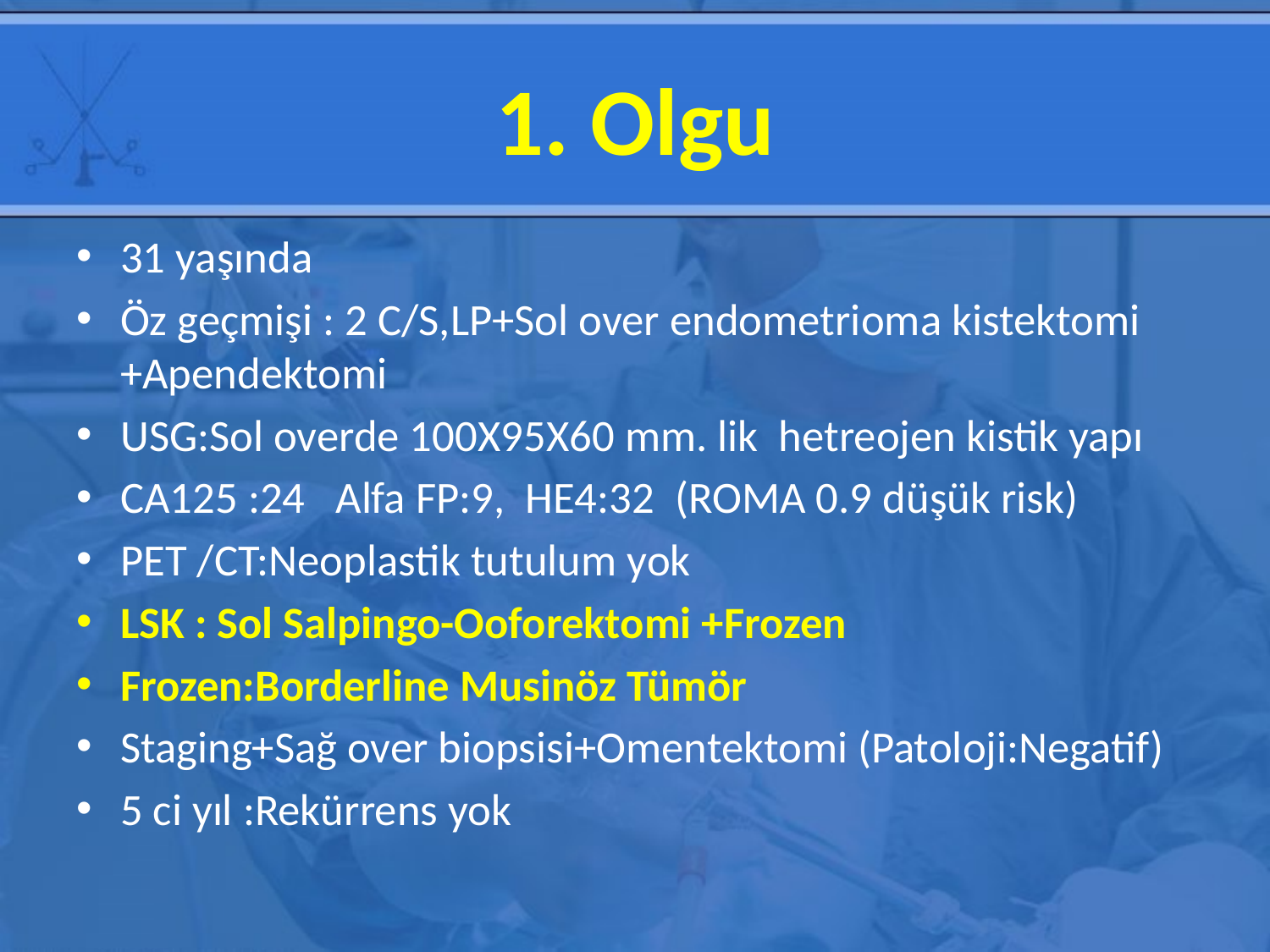

# 1. Olgu
31 yaşında
Öz geçmişi : 2 C/S,LP+Sol over endometrioma kistektomi +Apendektomi
USG:Sol overde 100X95X60 mm. lik  hetreojen kistik yapı
CA125 :24   Alfa FP:9,  HE4:32  (ROMA 0.9 düşük risk)
PET /CT:Neoplastik tutulum yok
LSK : Sol Salpingo-Ooforektomi +Frozen
Frozen:Borderline Musinöz Tümör
Staging+Sağ over biopsisi+Omentektomi (Patoloji:Negatif)
5 ci yıl :Rekürrens yok